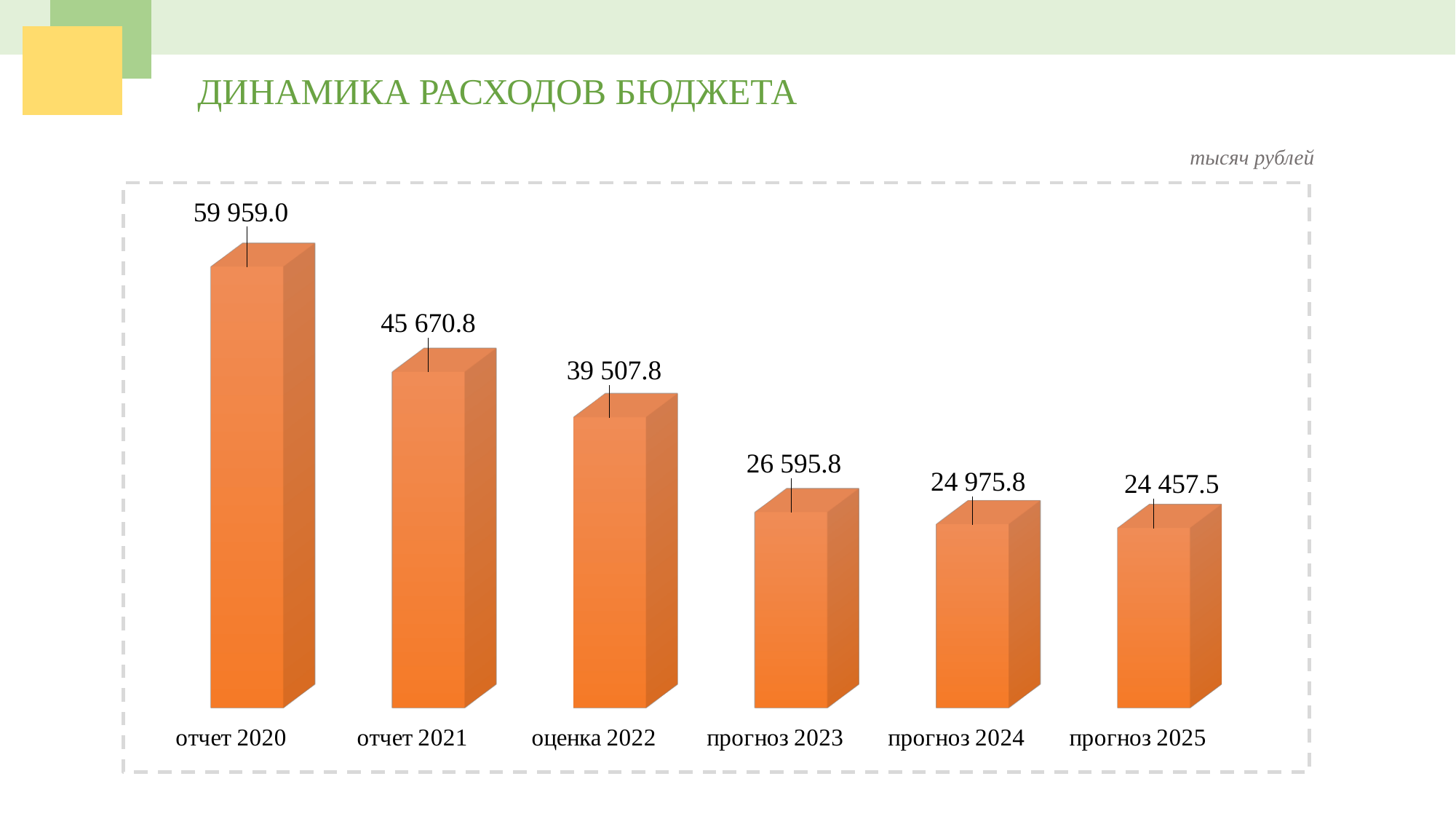

ДИНАМИКА РАСХОДОВ БЮДЖЕТА
тысяч рублей

[unsupported chart]